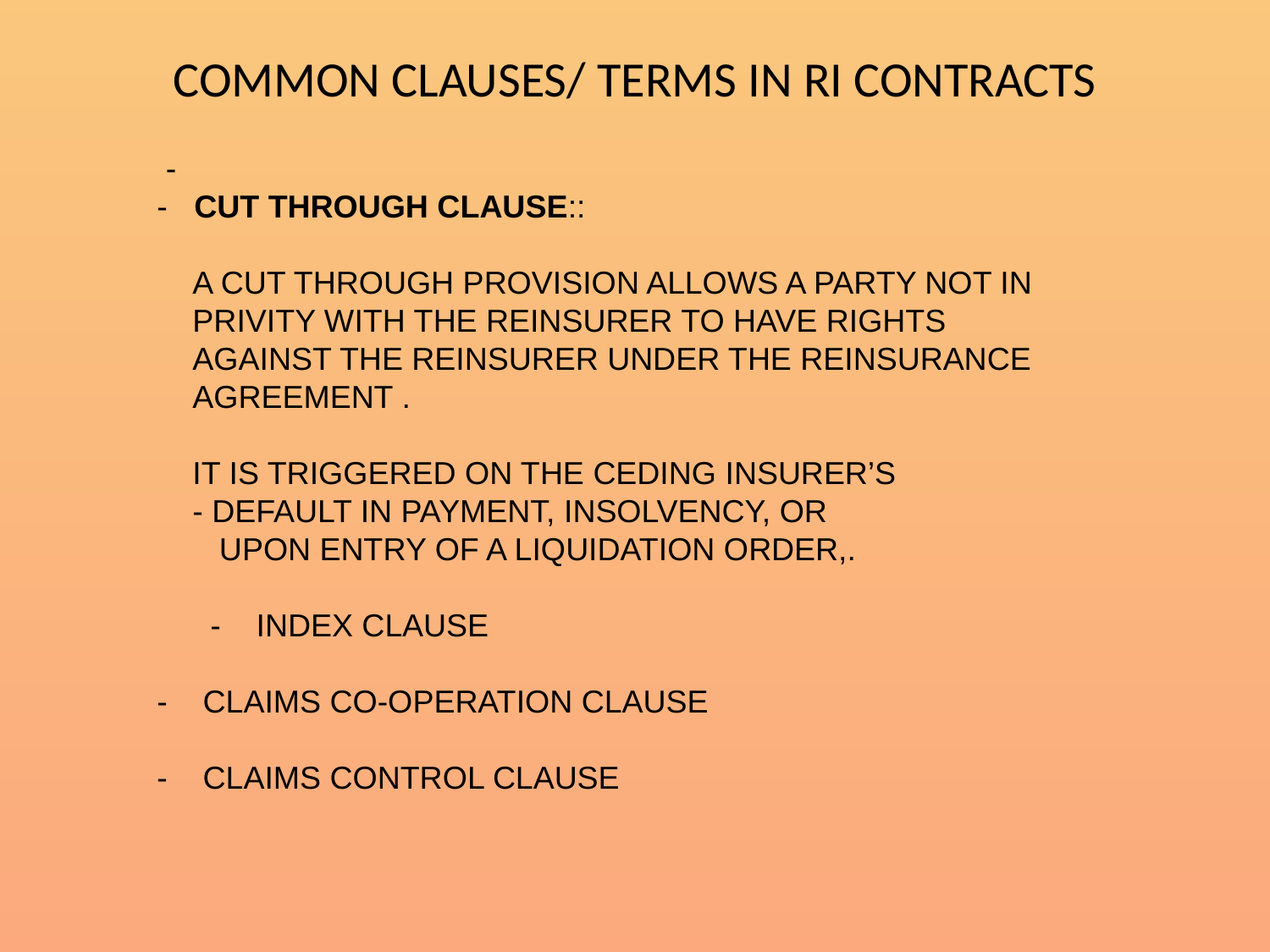

# COMMON CLAUSES/ TERMS IN RI CONTRACTS
   -
  -   CUT THROUGH CLAUSE::

      A CUT THROUGH PROVISION ALLOWS A PARTY NOT IN
      PRIVITY WITH THE REINSURER TO HAVE RIGHTS
      AGAINST THE REINSURER UNDER THE REINSURANCE
      AGREEMENT .

      IT IS TRIGGERED ON THE CEDING INSURER’S
      - DEFAULT IN PAYMENT, INSOLVENCY, OR
         UPON ENTRY OF A LIQUIDATION ORDER,.

        -    INDEX CLAUSE

  -    CLAIMS CO-OPERATION CLAUSE

  -    CLAIMS CONTROL CLAUSE